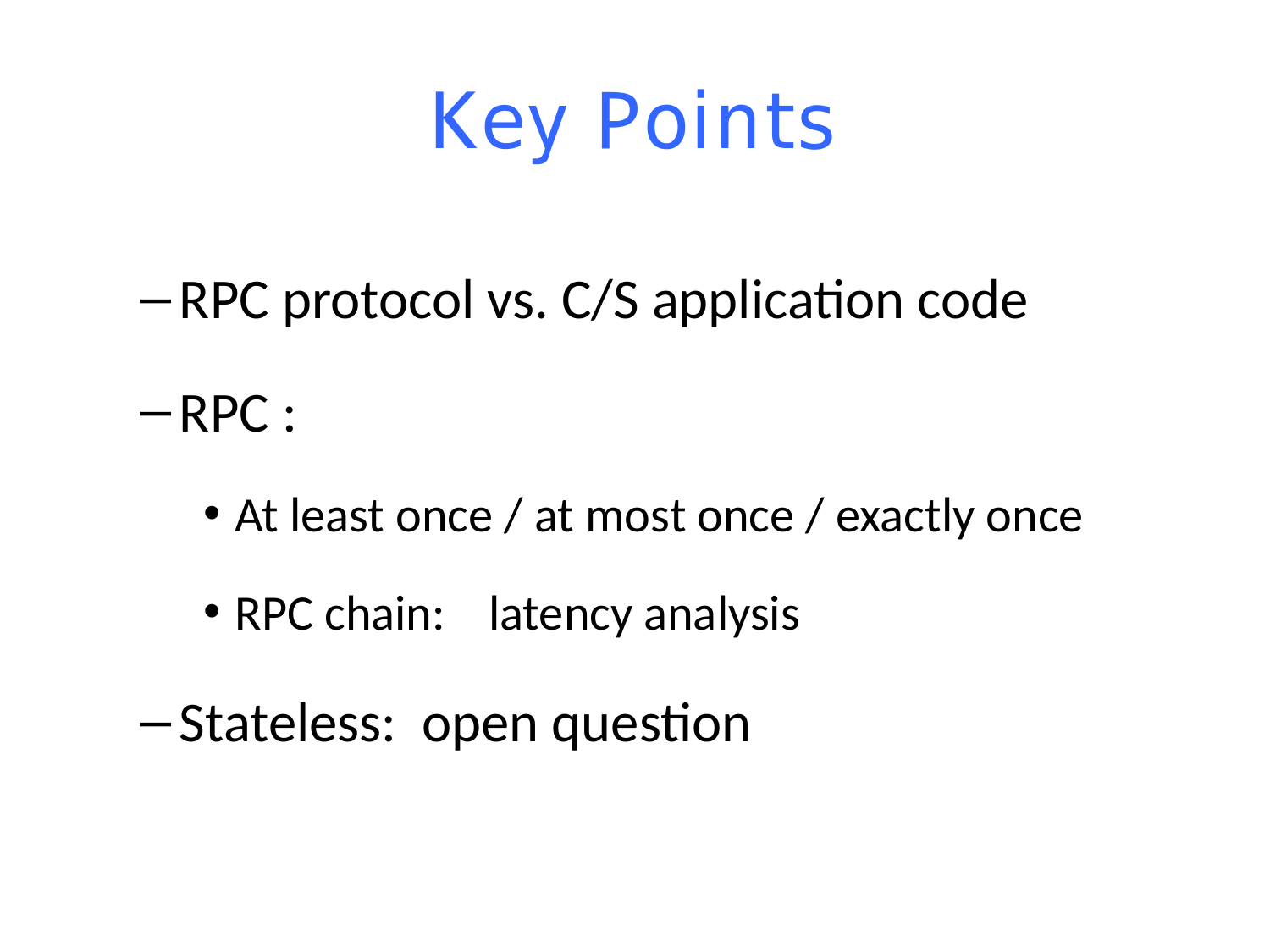

# Key Points
RPC protocol vs. C/S application code
RPC :
At least once / at most once / exactly once
RPC chain: 	latency analysis
Stateless:  open question